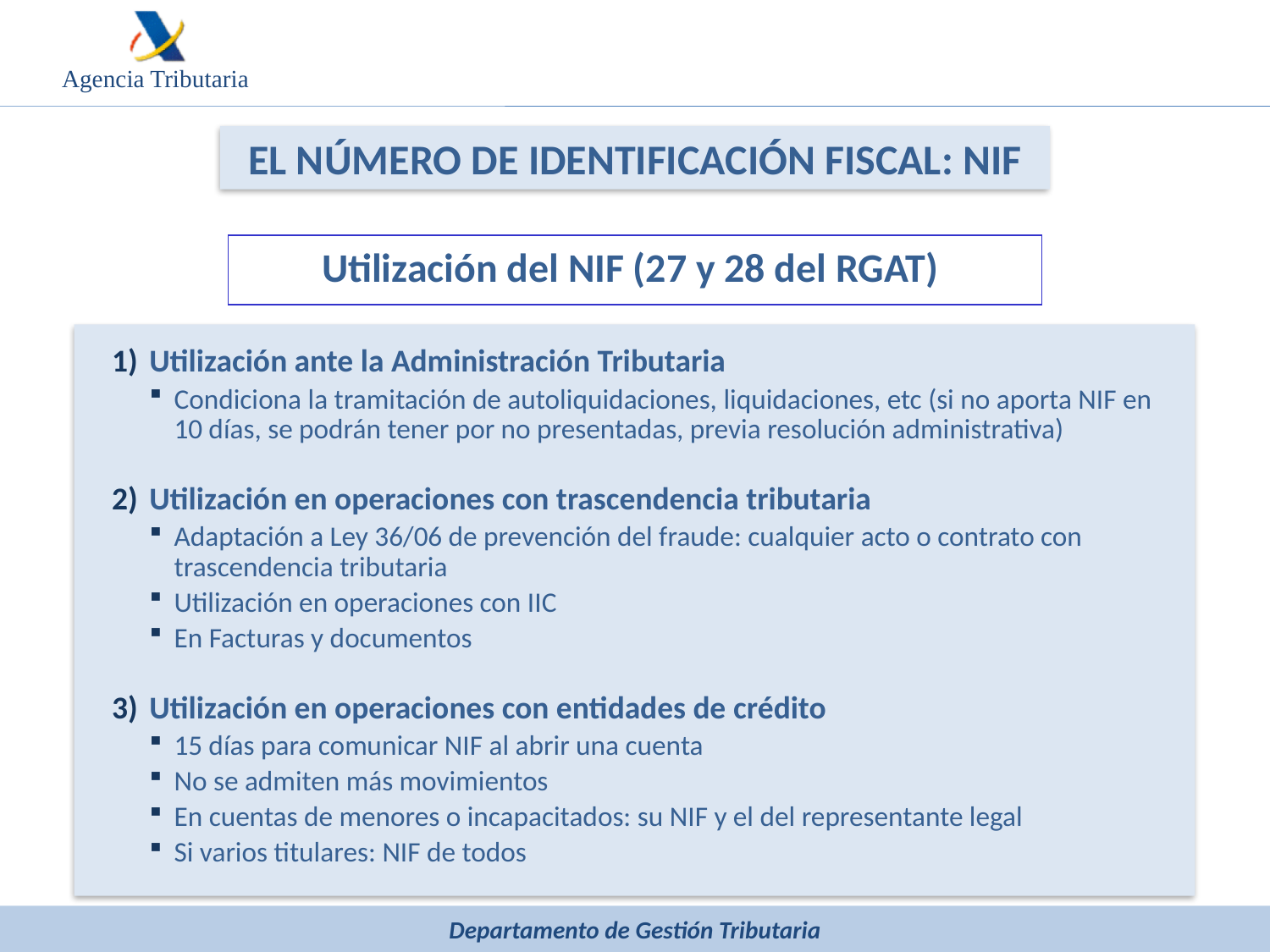

EL NÚMERO DE IDENTIFICACIÓN FISCAL: NIF
Utilización del NIF (27 y 28 del RGAT)

Utilización ante la Administración Tributaria
Condiciona la tramitación de autoliquidaciones, liquidaciones, etc (si no aporta NIF en 10 días, se podrán tener por no presentadas, previa resolución administrativa)

Utilización en operaciones con trascendencia tributaria
Adaptación a Ley 36/06 de prevención del fraude: cualquier acto o contrato con trascendencia tributaria
Utilización en operaciones con IIC
En Facturas y documentos

Utilización en operaciones con entidades de crédito
15 días para comunicar NIF al abrir una cuenta
No se admiten más movimientos
En cuentas de menores o incapacitados: su NIF y el del representante legal
Si varios titulares: NIF de todos